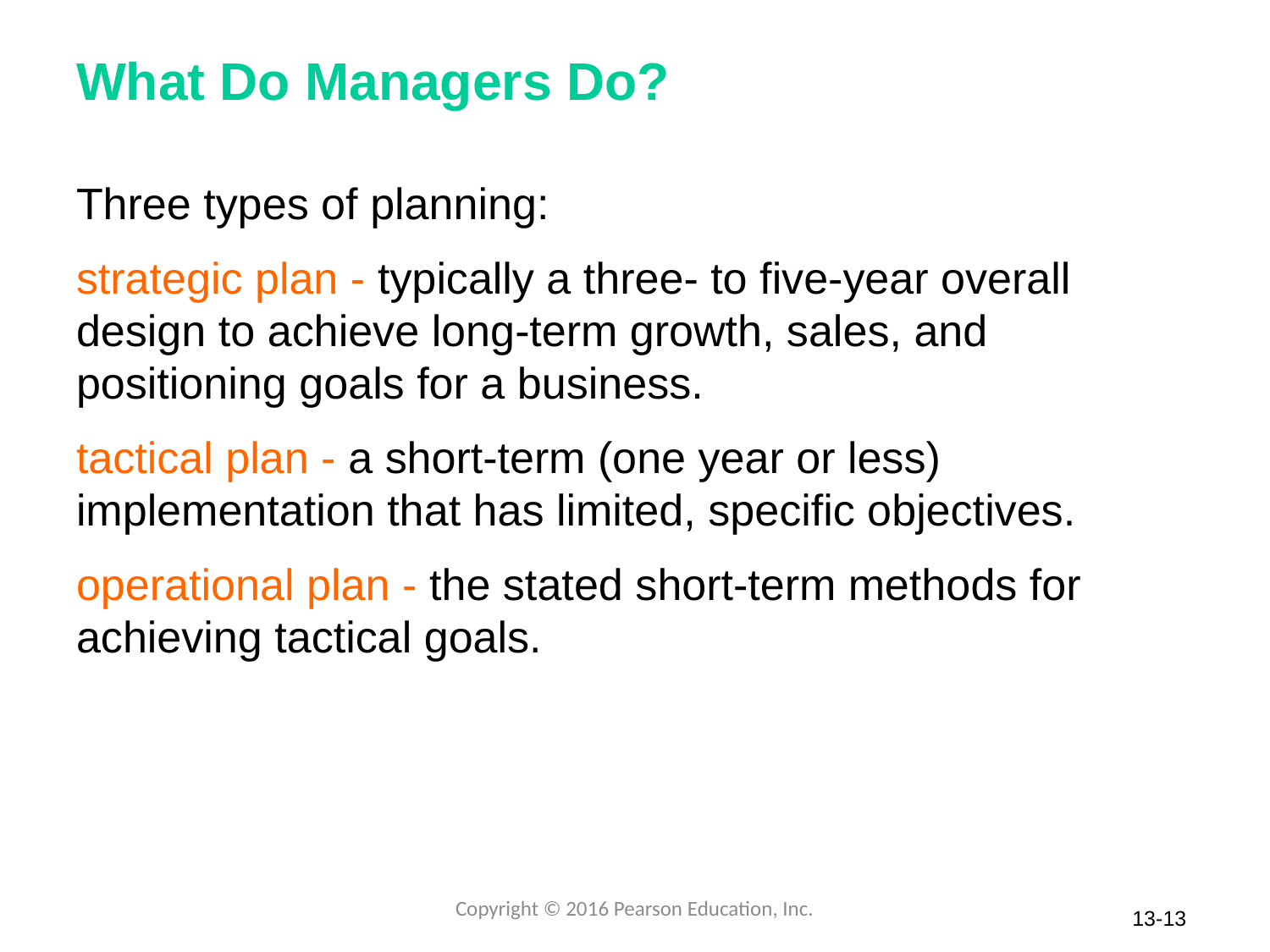

# What Do Managers Do?
Three types of planning:

strategic plan - typically a three- to five-year overall design to achieve long-term growth, sales, and positioning goals for a business.

tactical plan - a short-term (one year or less) implementation that has limited, specific objectives.

operational plan - the stated short-term methods for achieving tactical goals.

Copyright © 2016 Pearson Education, Inc.